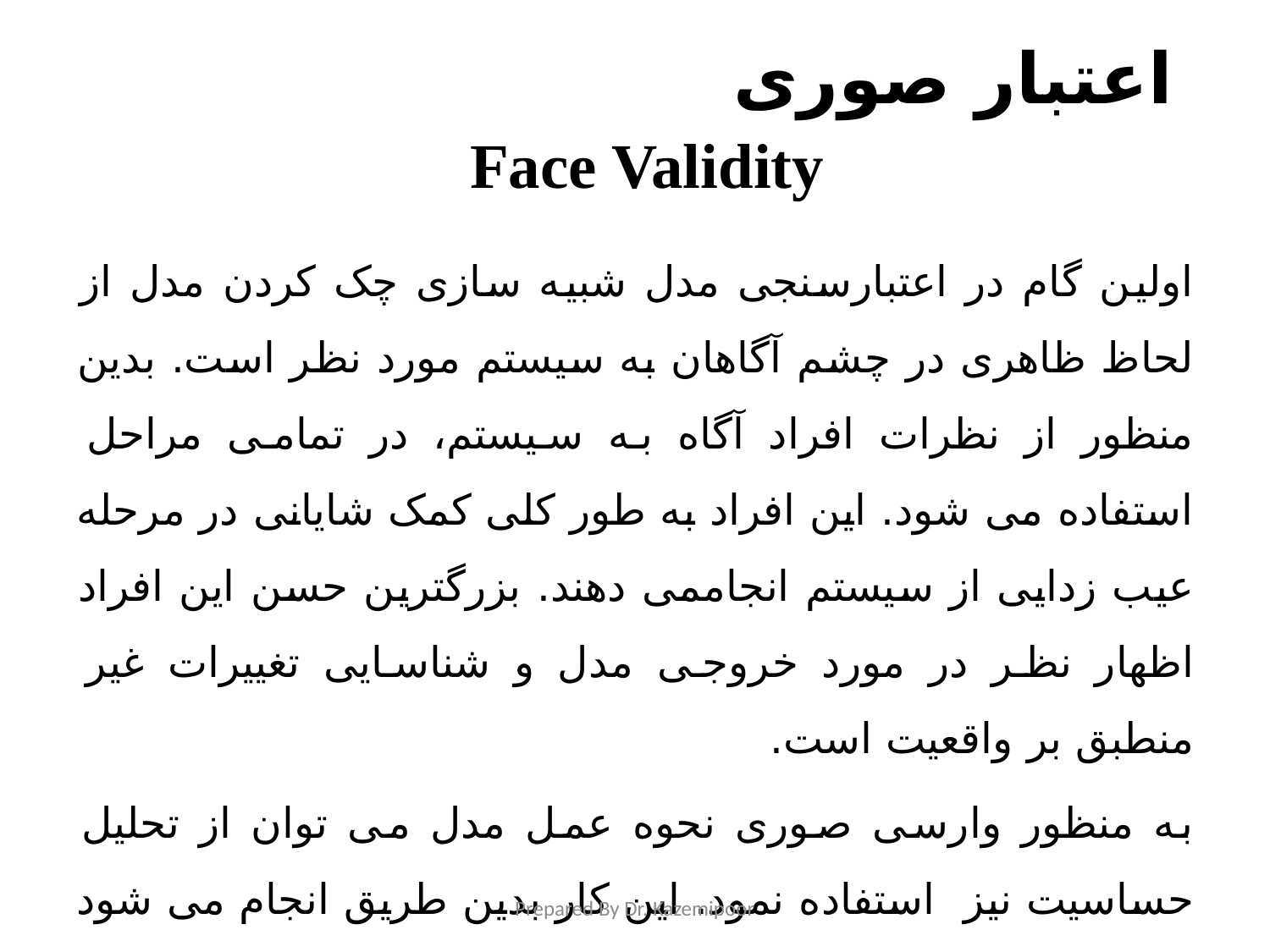

# اعتبار صوری                           Face Validity
اولین گام در اعتبارسنجی مدل شبیه سازی چک کردن مدل از لحاظ ظاهری در چشم آگاهان به سیستم مورد نظر است. بدین منظور از نظرات افراد آگاه به سیستم، در تمامی مراحل استفاده می شود. این افراد به طور کلی کمک شایانی در مرحله عیب زدایی از سیستم انجاممی دهند. بزرگترین حسن این افراد اظهار نظر در مورد خروجی مدل و شناسایی تغییرات غیر منطبق بر واقعیت است.
به منظور وارسی صوری نحوه عمل مدل می توان از تحلیل حساسیت نیز  استفاده نمود. این کار بدین طریق انجام می شود که ابتدا برخی از پارامترهای ورودی مدل تغییر کرده و سپس تغیرات مدل با نظر کارشناس تطبیق داده می شود.
Prepared By Dr. Kazemipoor